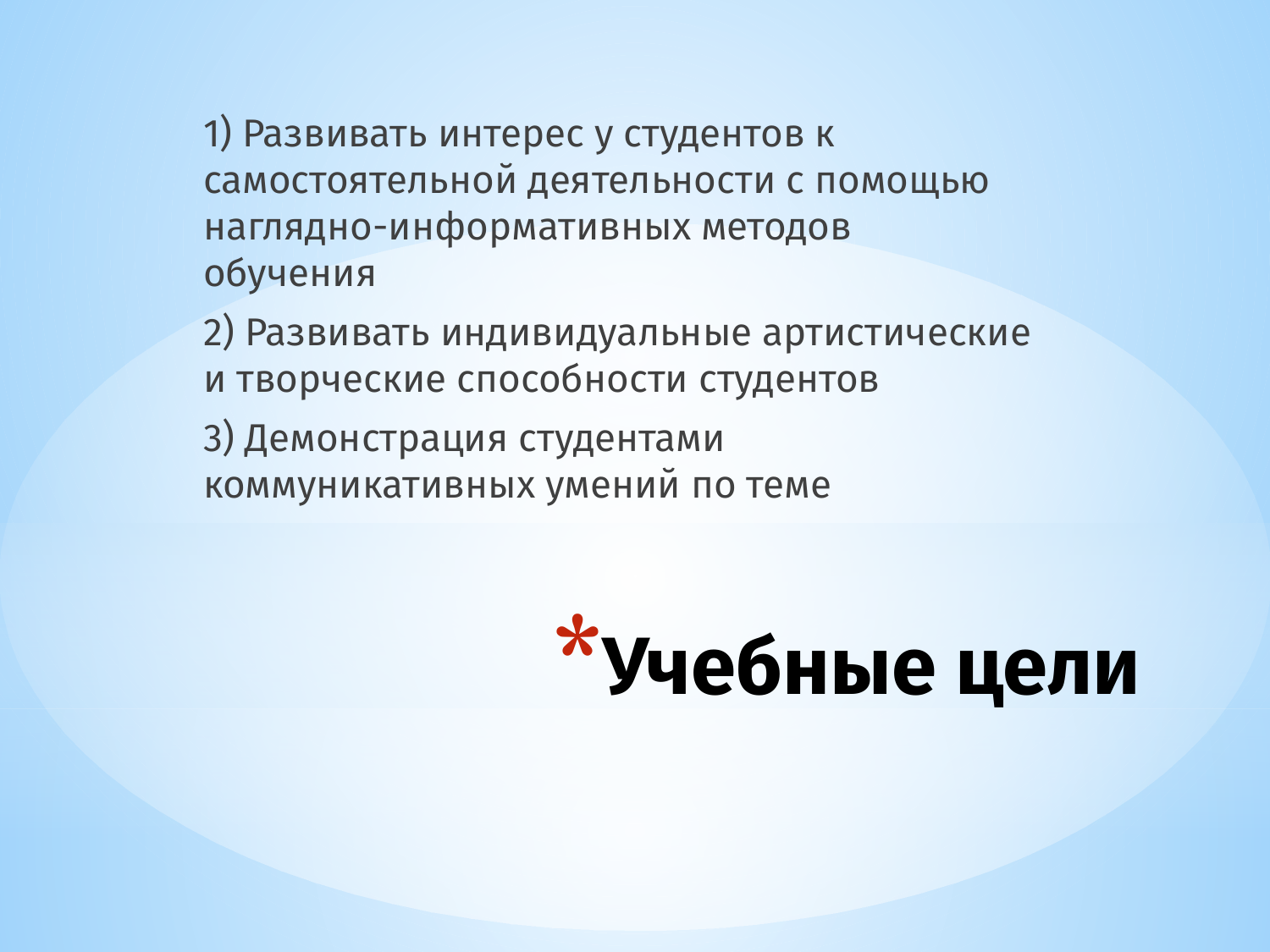

1) Развивать интерес у студентов к самостоятельной деятельности с помощью наглядно-информативных методов обучения
	2) Развивать индивидуальные артистические и творческие способности студентов
	3) Демонстрация студентами коммуникативных умений по теме

# Учебные цели